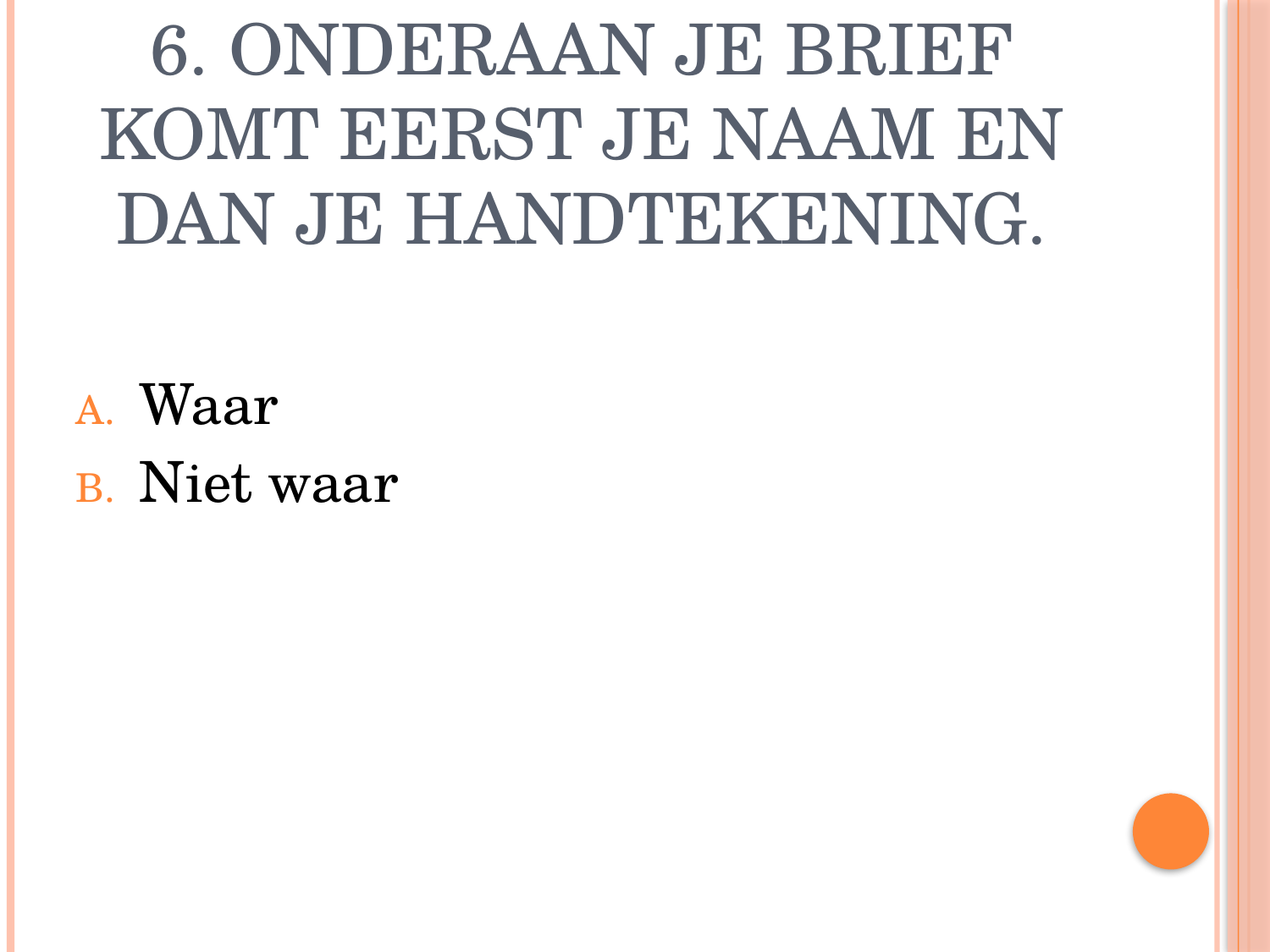

# 6. Onderaan je brief komt eerst je naam en dan je handtekening.

Waar
Niet waar